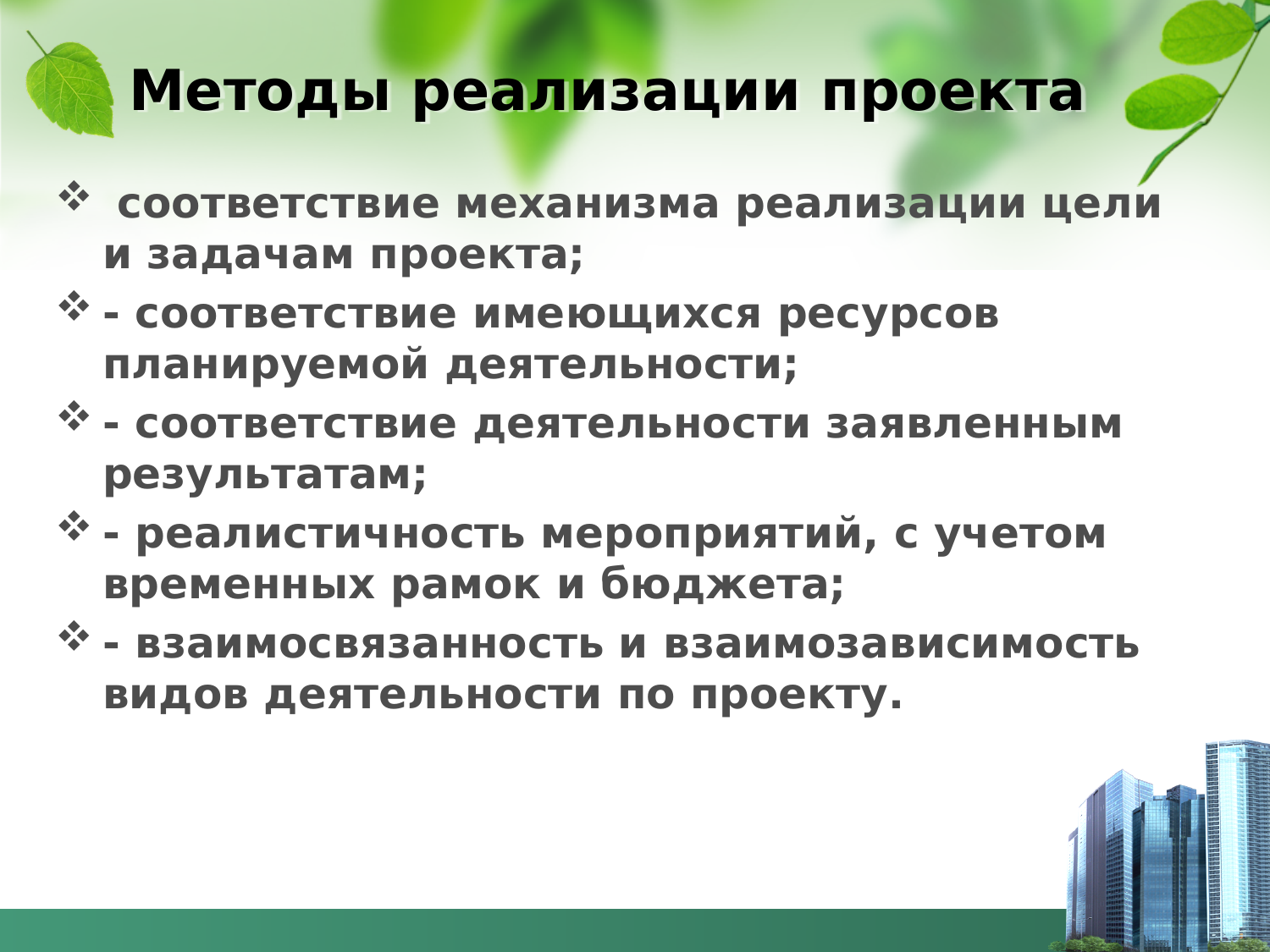

# Методы реализации проекта
 соответствие механизма реализации цели и задачам проекта;
- соответствие имеющихся ресурсов планируемой деятельности;
- соответствие деятельности заявленным результатам;
- реалистичность мероприятий, с учетом временных рамок и бюджета;
- взаимосвязанность и взаимозависимость видов деятельности по проекту.